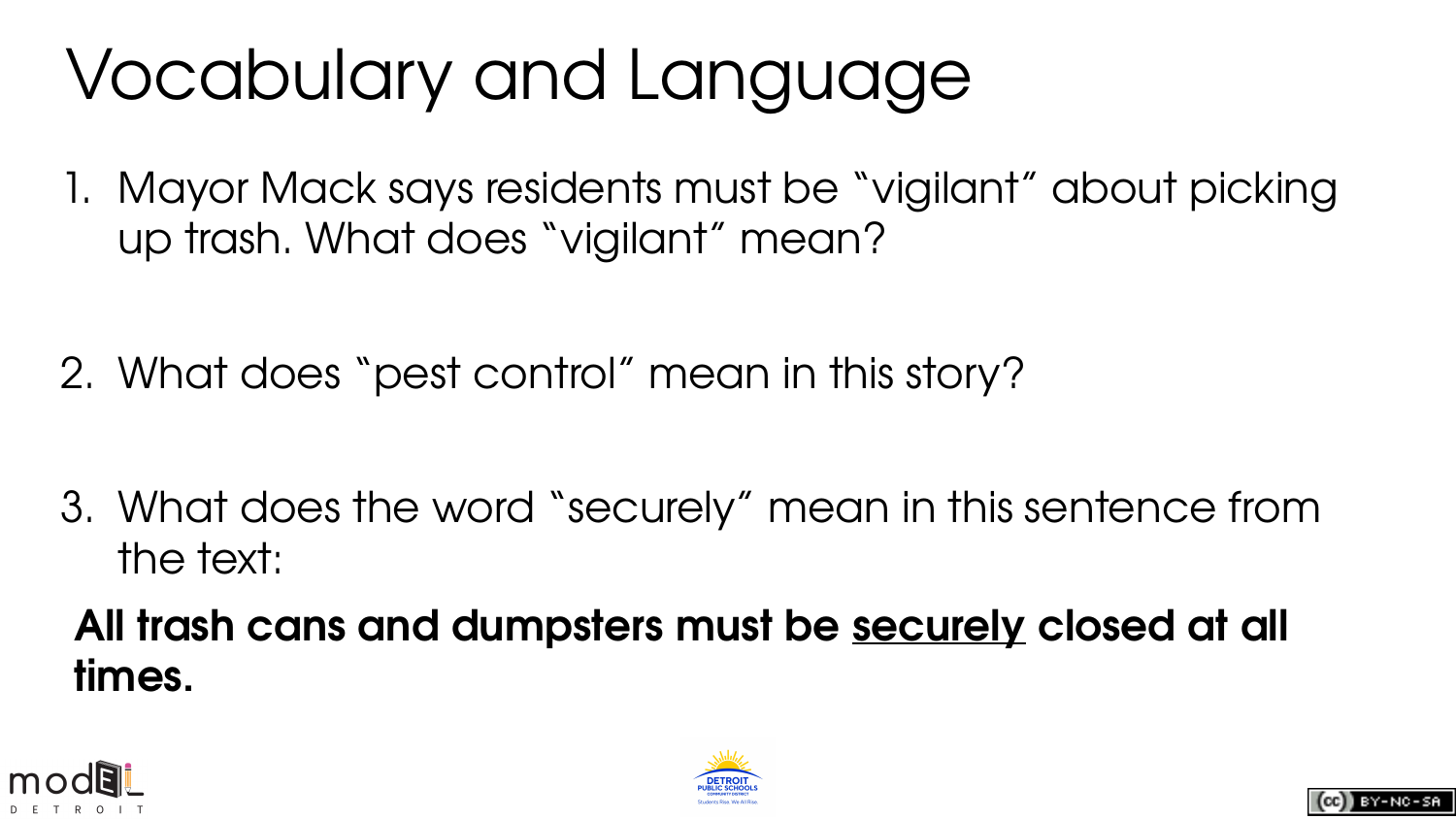

# Vocabulary and Language
Mayor Mack says residents must be “vigilant” about picking up trash. What does “vigilant” mean?

What does “pest control” mean in this story?

What does the word “securely” mean in this sentence from the text:
All trash cans and dumpsters must be securely closed at all times.